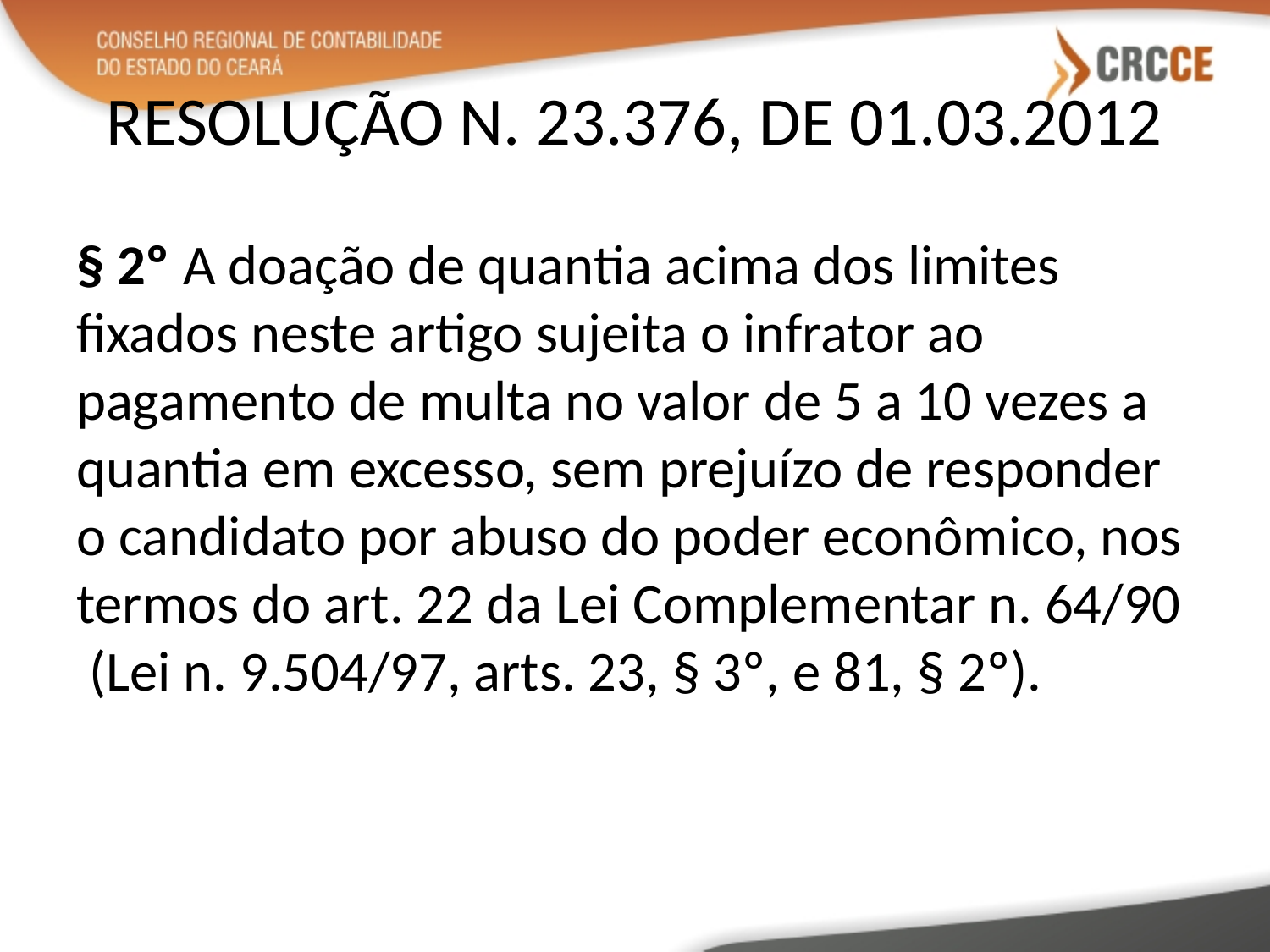

# RESOLUÇÃO N. 23.376, DE 01.03.2012
§ 2º A doação de quantia acima dos limites fixados neste artigo sujeita o infrator ao pagamento de multa no valor de 5 a 10 vezes a quantia em excesso, sem prejuízo de responder o candidato por abuso do poder econômico, nos termos do art. 22 da Lei Complementar n. 64/90  (Lei n. 9.504/97, arts. 23, § 3º, e 81, § 2º).